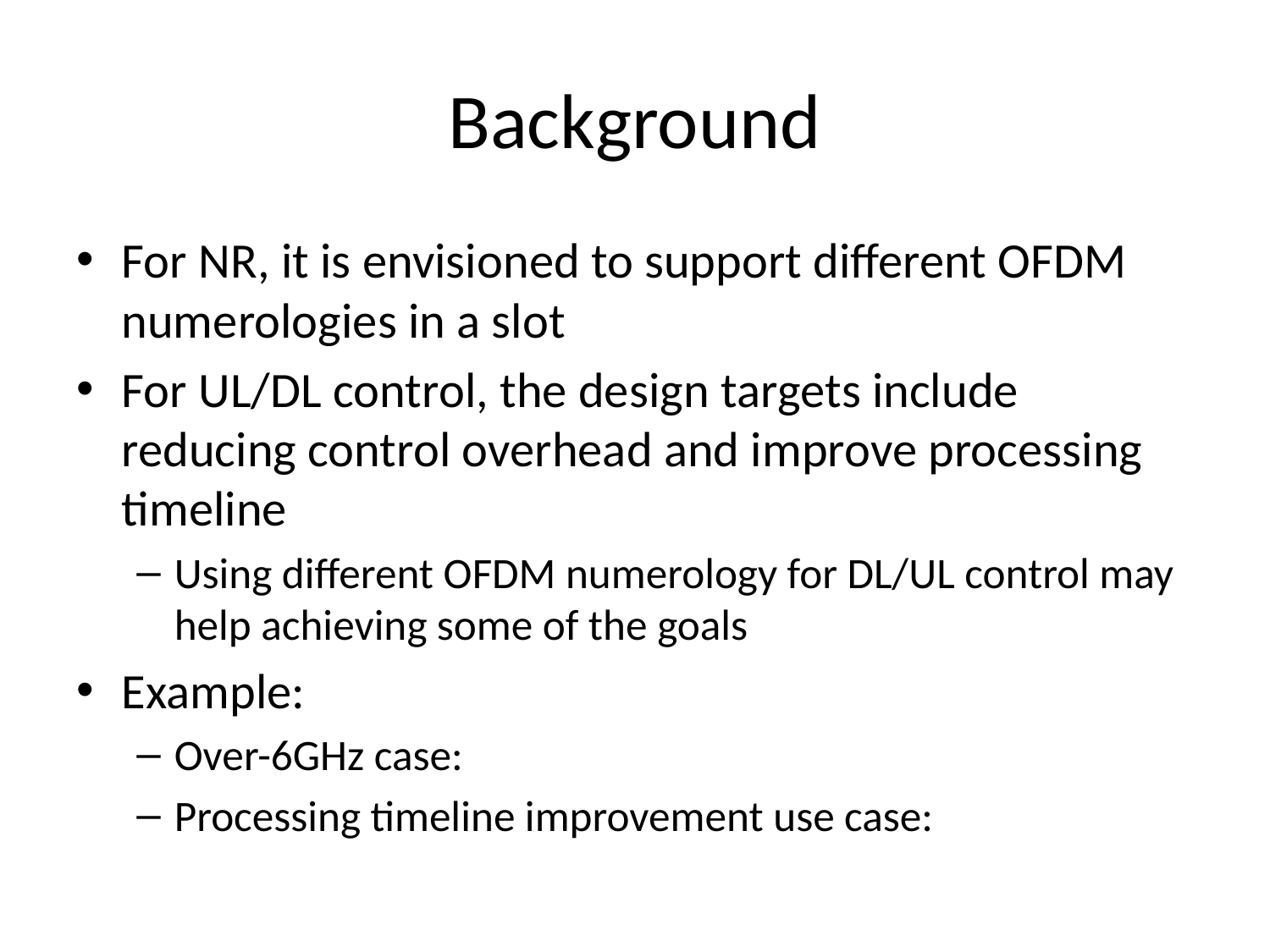

# Background
For NR, it is envisioned to support different OFDM numerologies in a slot
For UL/DL control, the design targets include reducing control overhead and improve processing timeline
Using different OFDM numerology for DL/UL control may help achieving some of the goals
Example:
Over-6GHz case:
Processing timeline improvement use case: